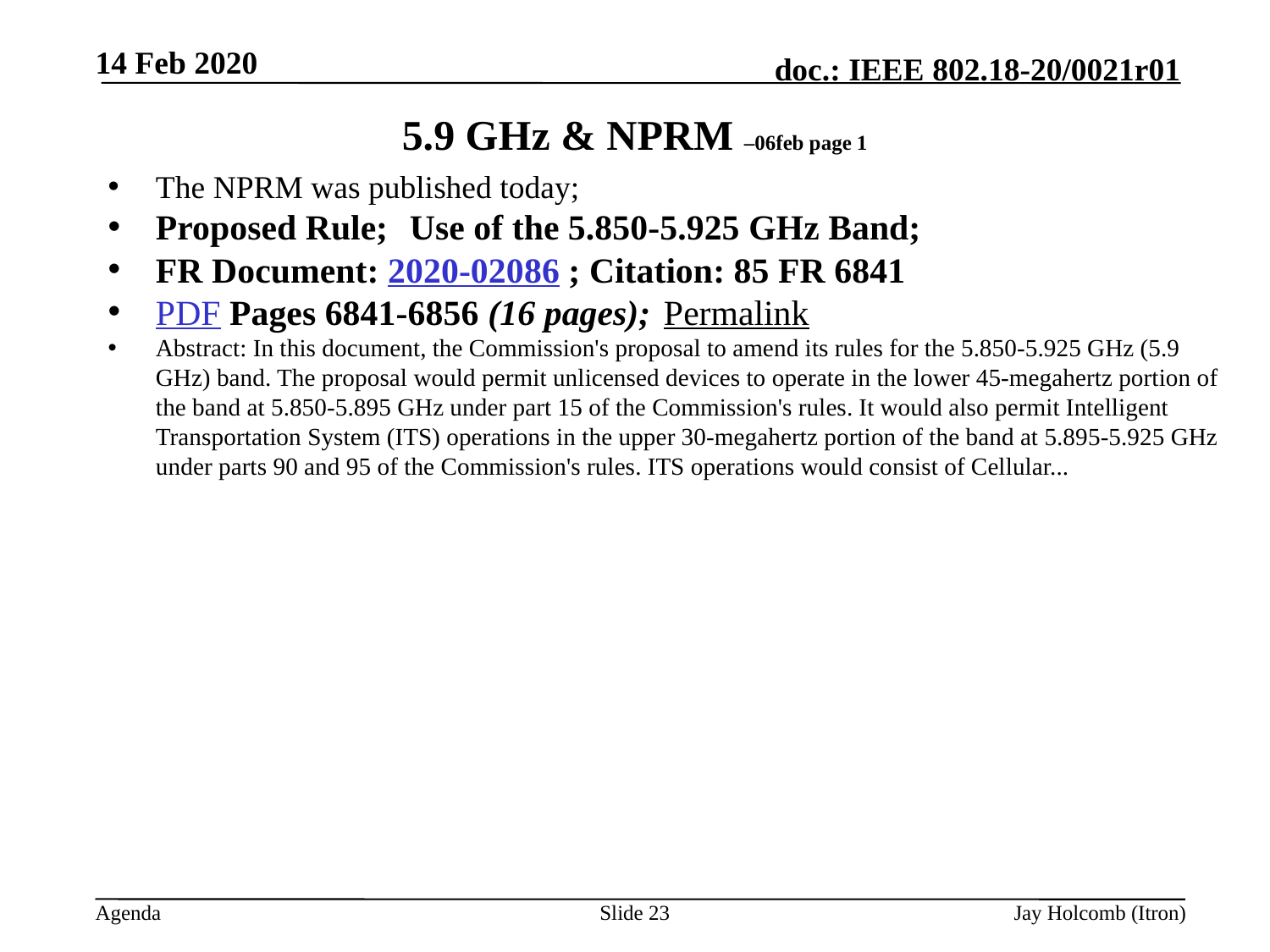

14 Feb 2020
# 5.9 GHz & NPRM –06feb page 1
The NPRM was published today;
Proposed Rule; 	Use of the 5.850-5.925 GHz Band;
FR Document: 2020-02086 ; Citation: 85 FR 6841
PDF Pages 6841-6856 (16 pages);	Permalink
Abstract: In this document, the Commission's proposal to amend its rules for the 5.850-5.925 GHz (5.9 GHz) band. The proposal would permit unlicensed devices to operate in the lower 45-megahertz portion of the band at 5.850-5.895 GHz under part 15 of the Commission's rules. It would also permit Intelligent Transportation System (ITS) operations in the upper 30-megahertz portion of the band at 5.895-5.925 GHz under parts 90 and 95 of the Commission's rules. ITS operations would consist of Cellular...

Slide 23
Jay Holcomb (Itron)